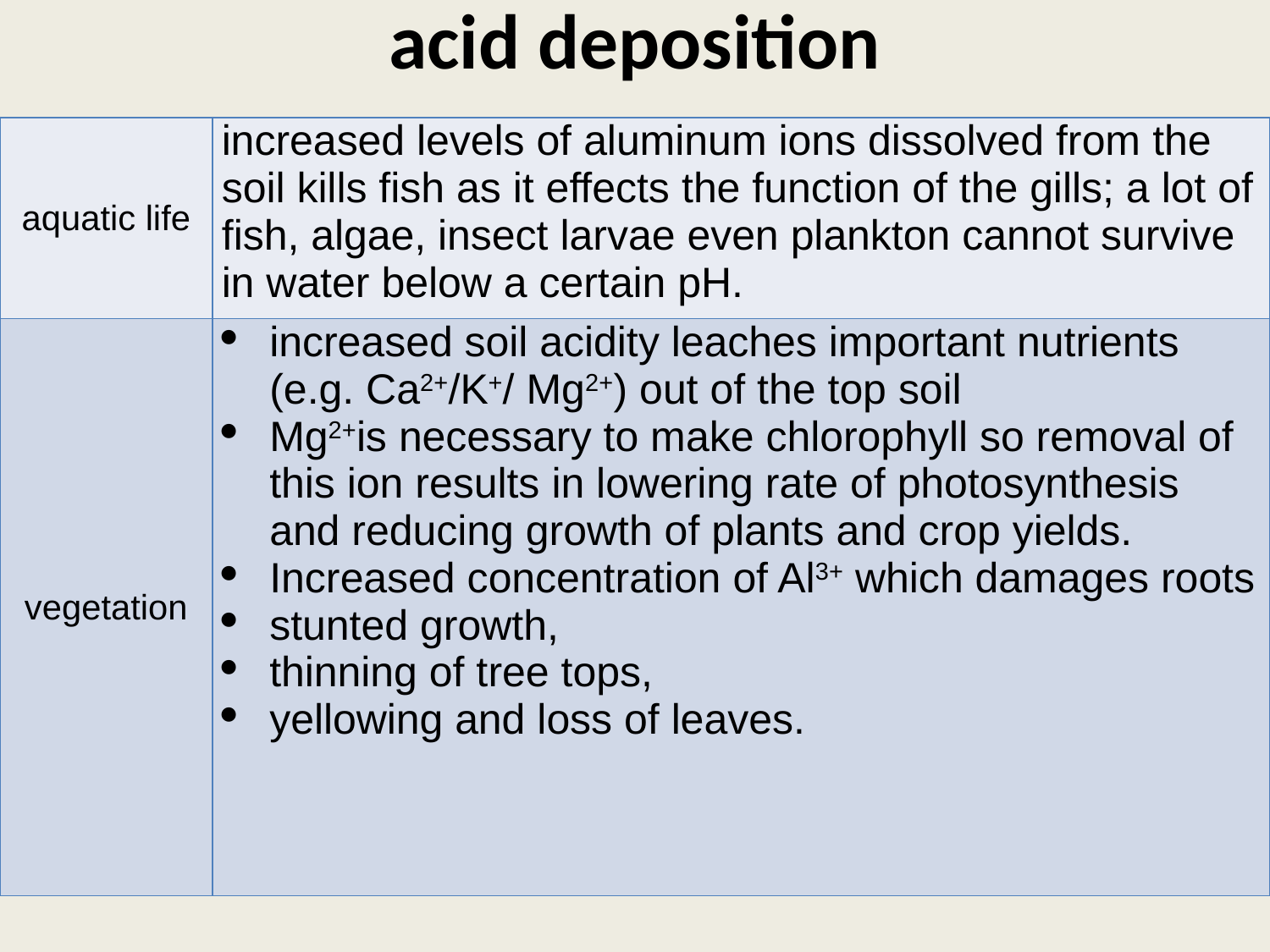

# acid deposition
| aquatic life | increased levels of aluminum ions dissolved from the soil kills fish as it effects the function of the gills; a lot of fish, algae, insect larvae even plankton cannot survive in water below a certain pH. |
| --- | --- |
| vegetation | increased soil acidity leaches important nutrients (e.g. Ca2+/K+/ Mg2+) out of the top soil Mg2+is necessary to make chlorophyll so removal of this ion results in lowering rate of photosynthesis and reducing growth of plants and crop yields. Increased concentration of Al3+ which damages roots stunted growth, thinning of tree tops, yellowing and loss of leaves. |